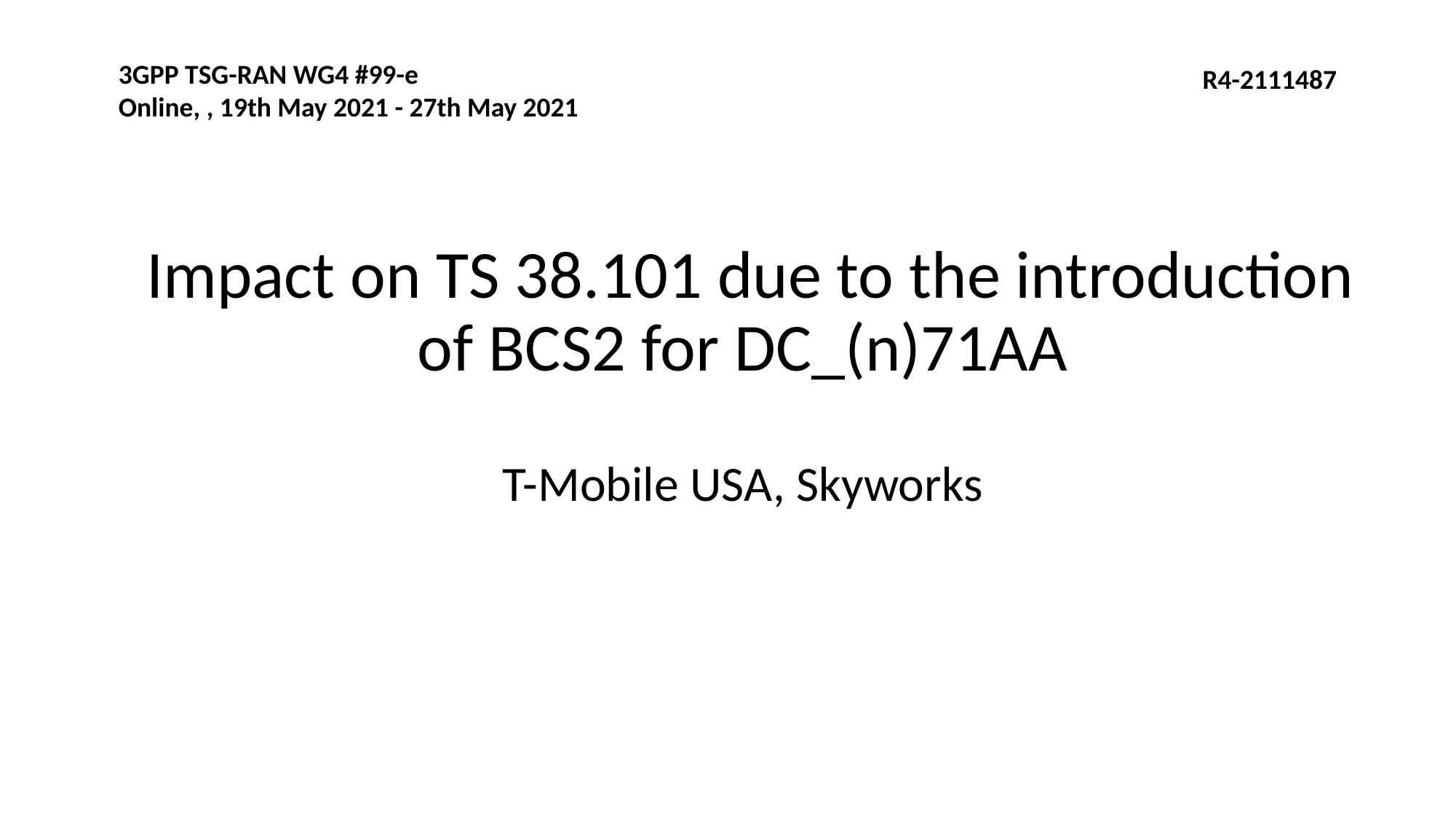

3GPP TSG-RAN WG4 #99-e
Online, , 19th May 2021 - 27th May 2021
R4-2111487
# Impact on TS 38.101 due to the introduction of BCS2 for DC_(n)71AA T-Mobile USA, Skyworks